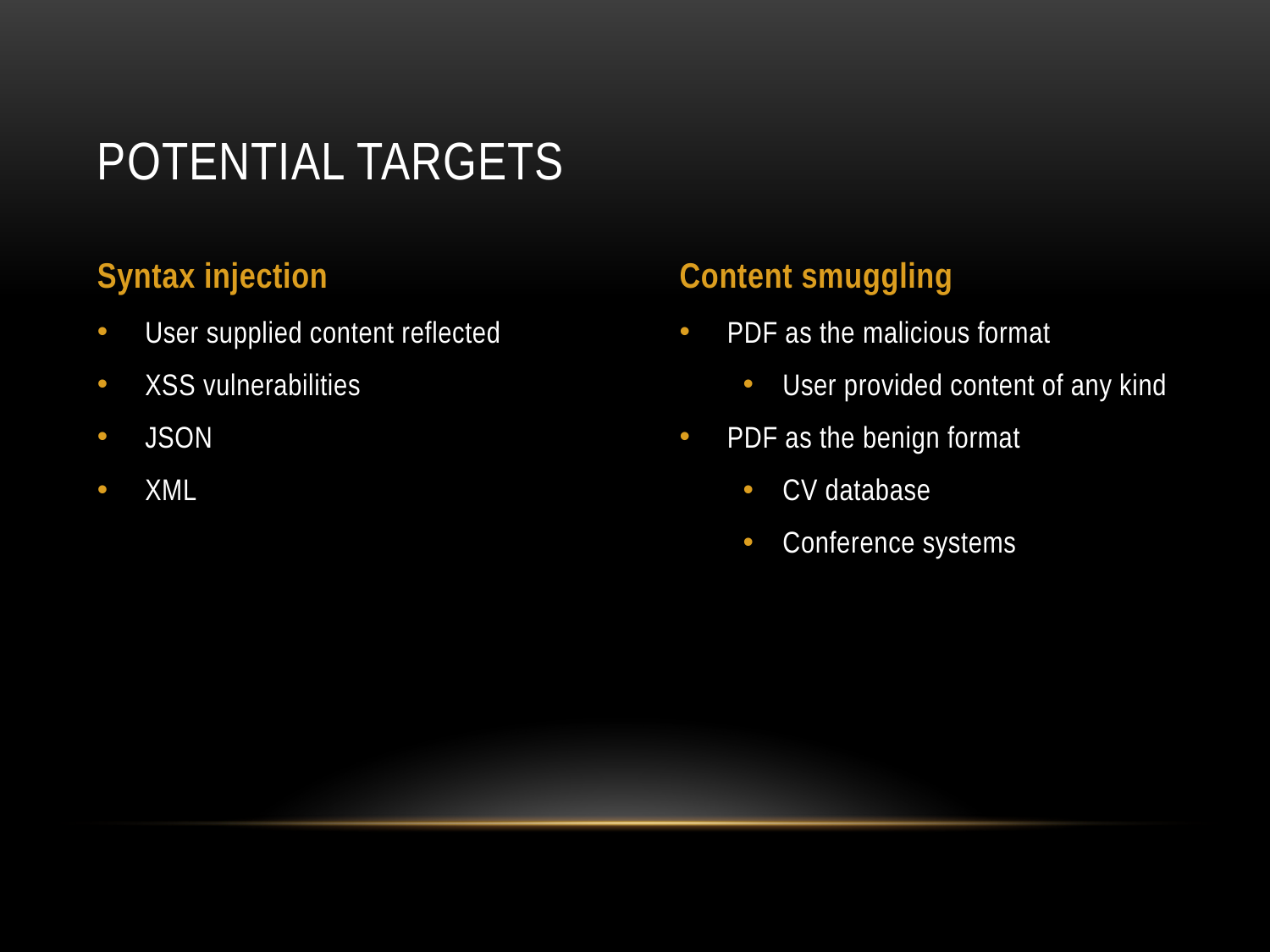

# Potential targets
Syntax injection
Content smuggling
User supplied content reflected
XSS vulnerabilities
JSON
XML
PDF as the malicious format
User provided content of any kind
PDF as the benign format
CV database
Conference systems